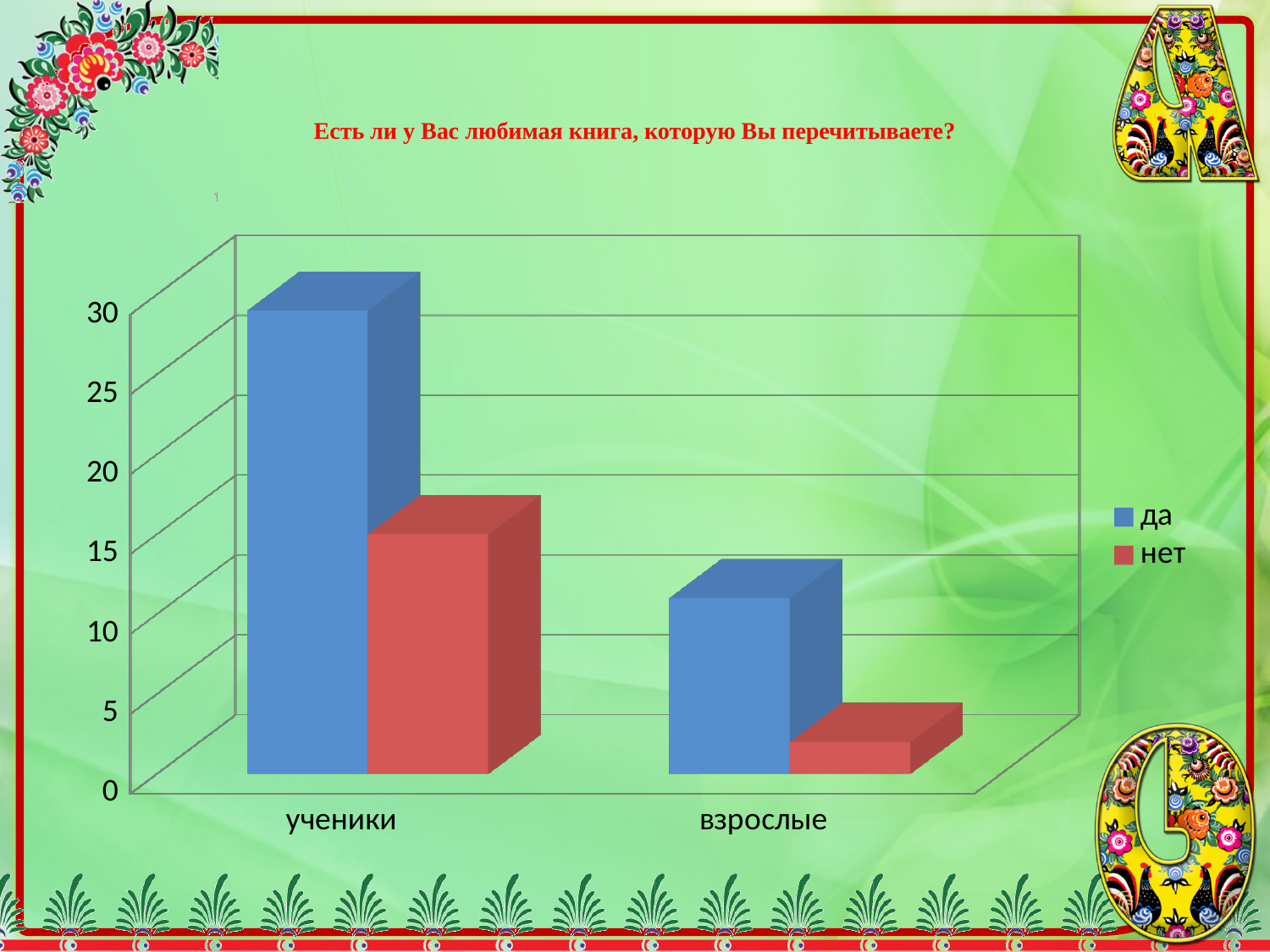

# Есть ли у Вас любимая книга, которую Вы перечитываете?

[unsupported chart]